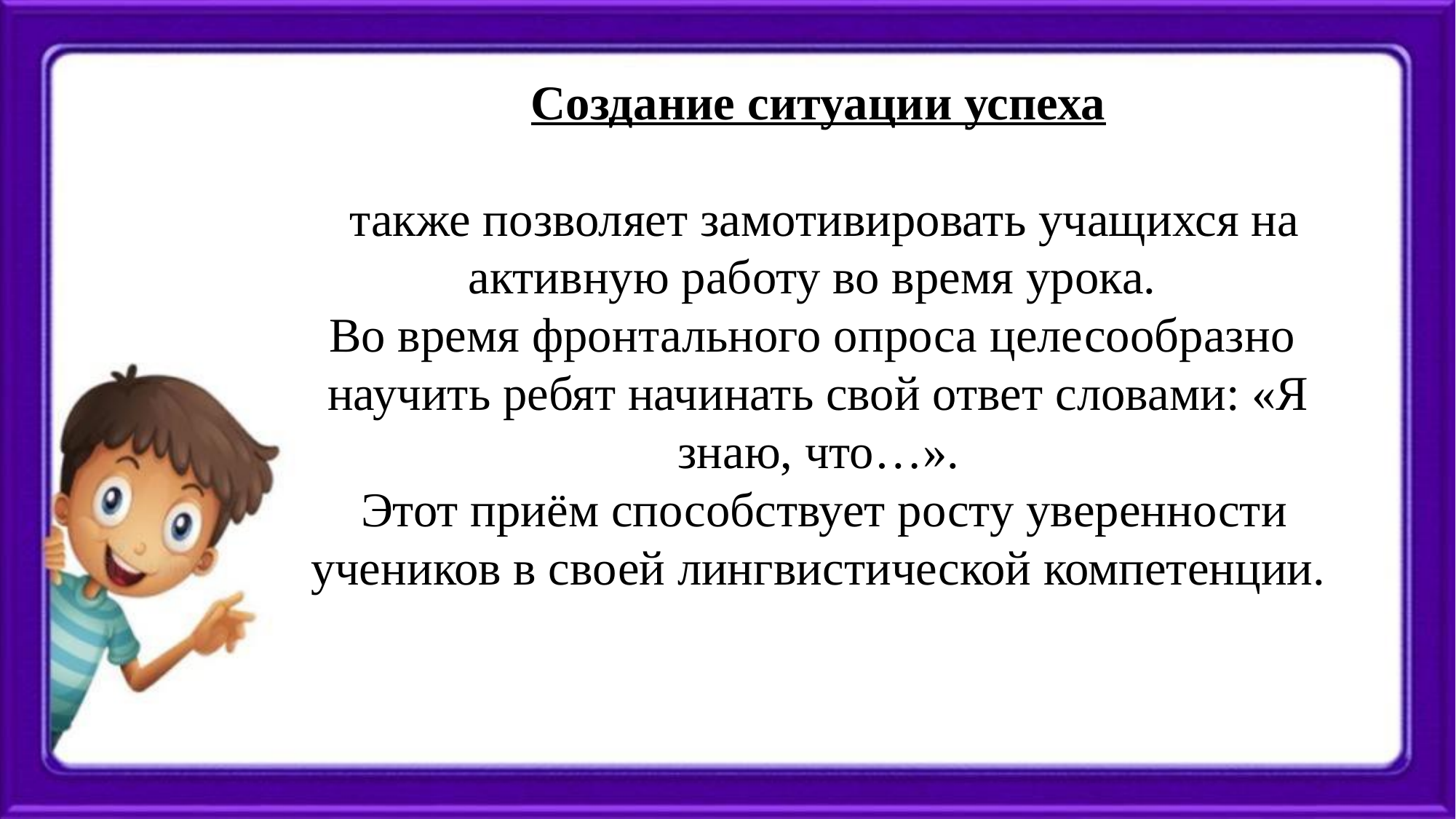

Создание ситуации успеха

 также позволяет замотивировать учащихся на активную работу во время урока.
Во время фронтального опроса целесообразно  научить ребят начинать свой ответ словами: «Я знаю, что…».
 Этот приём способствует росту уверенности учеников в своей лингвистической компетенции.